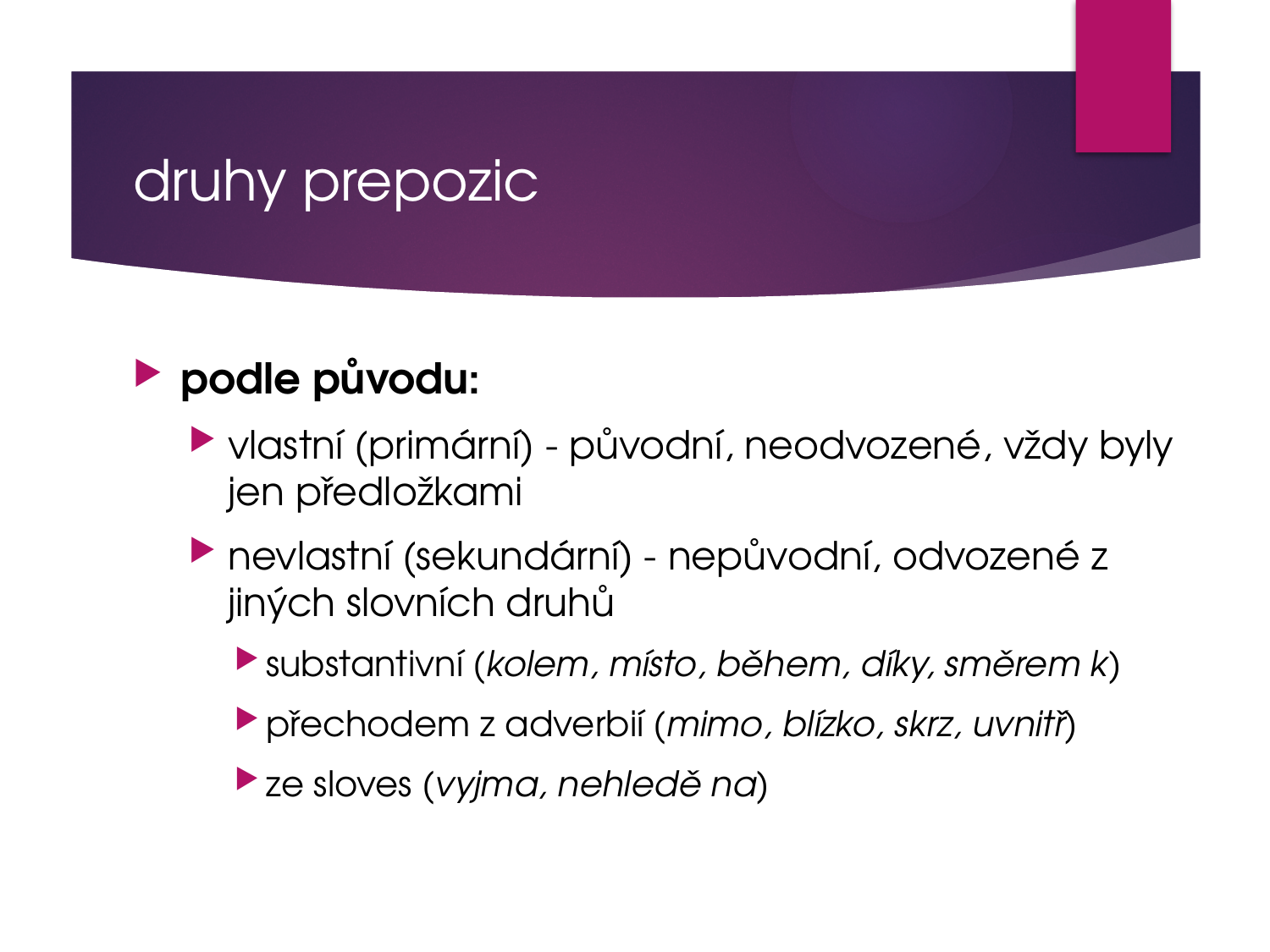

# druhy prepozic
podle původu:
vlastní (primární) - původní, neodvozené, vždy byly jen předložkami
nevlastní (sekundární) - nepůvodní, odvozené z jiných slovních druhů
substantivní (kolem, místo, během, díky, směrem k)
přechodem z adverbií (mimo, blízko, skrz, uvnitř)
ze sloves (vyjma, nehledě na)